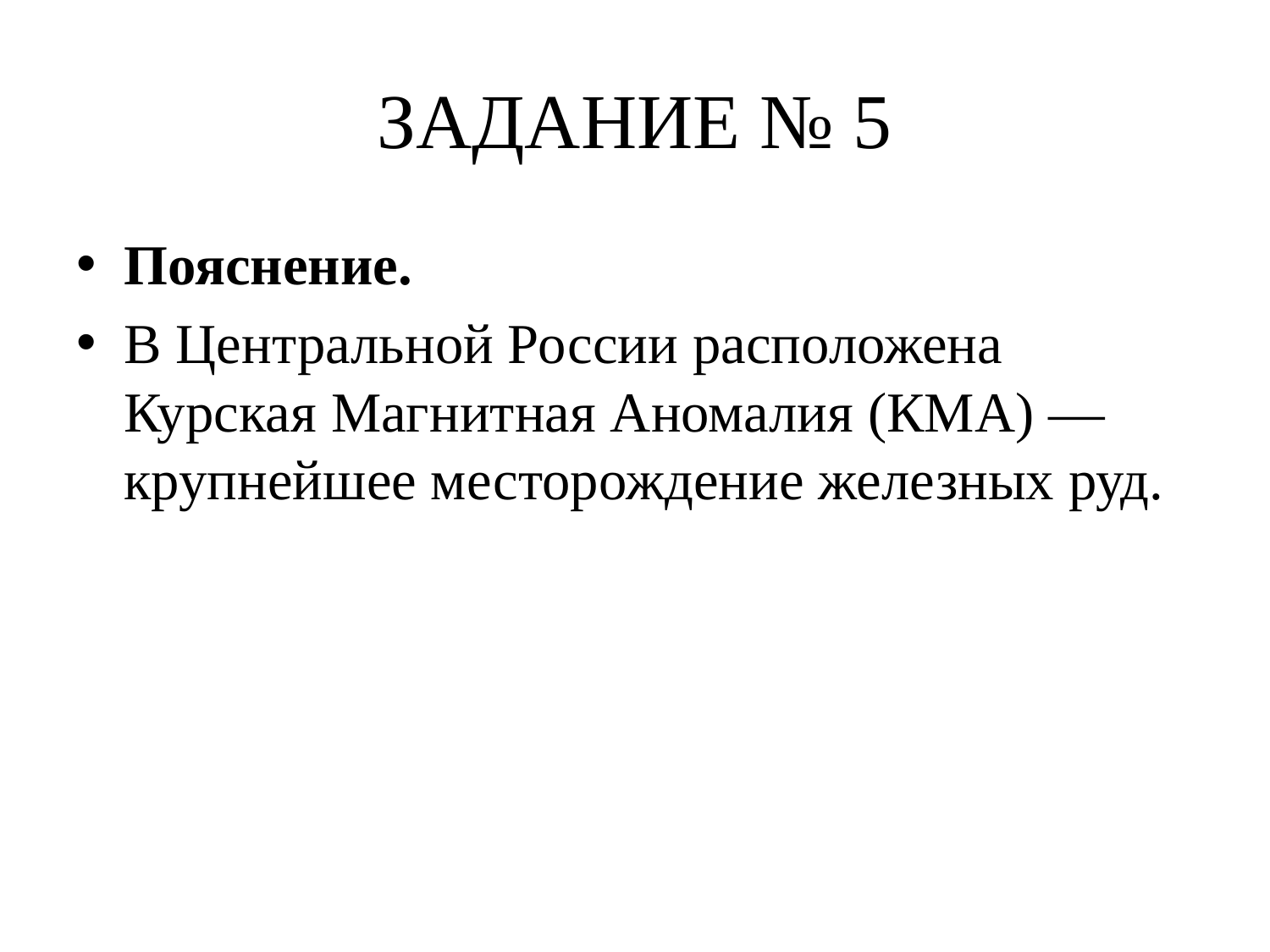

# ЗАДАНИЕ № 5
Пояснение.
В Центральной России расположена Курская Магнитная Аномалия (КМА) — крупнейшее месторождение железных руд.